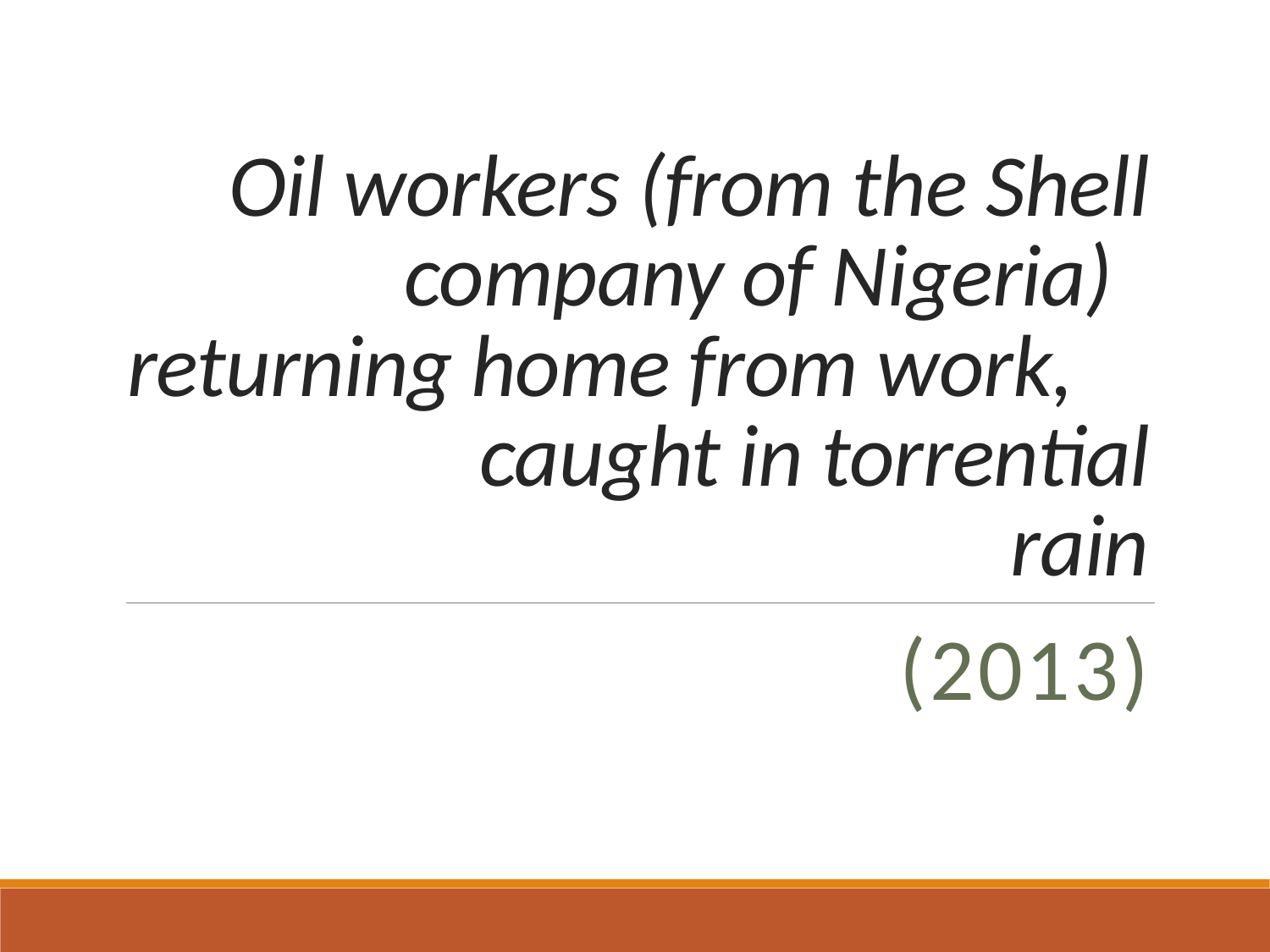

# Oil workers (from the Shell company of Nigeria)   returning home from work,                   caught in torrential rain
(2013)